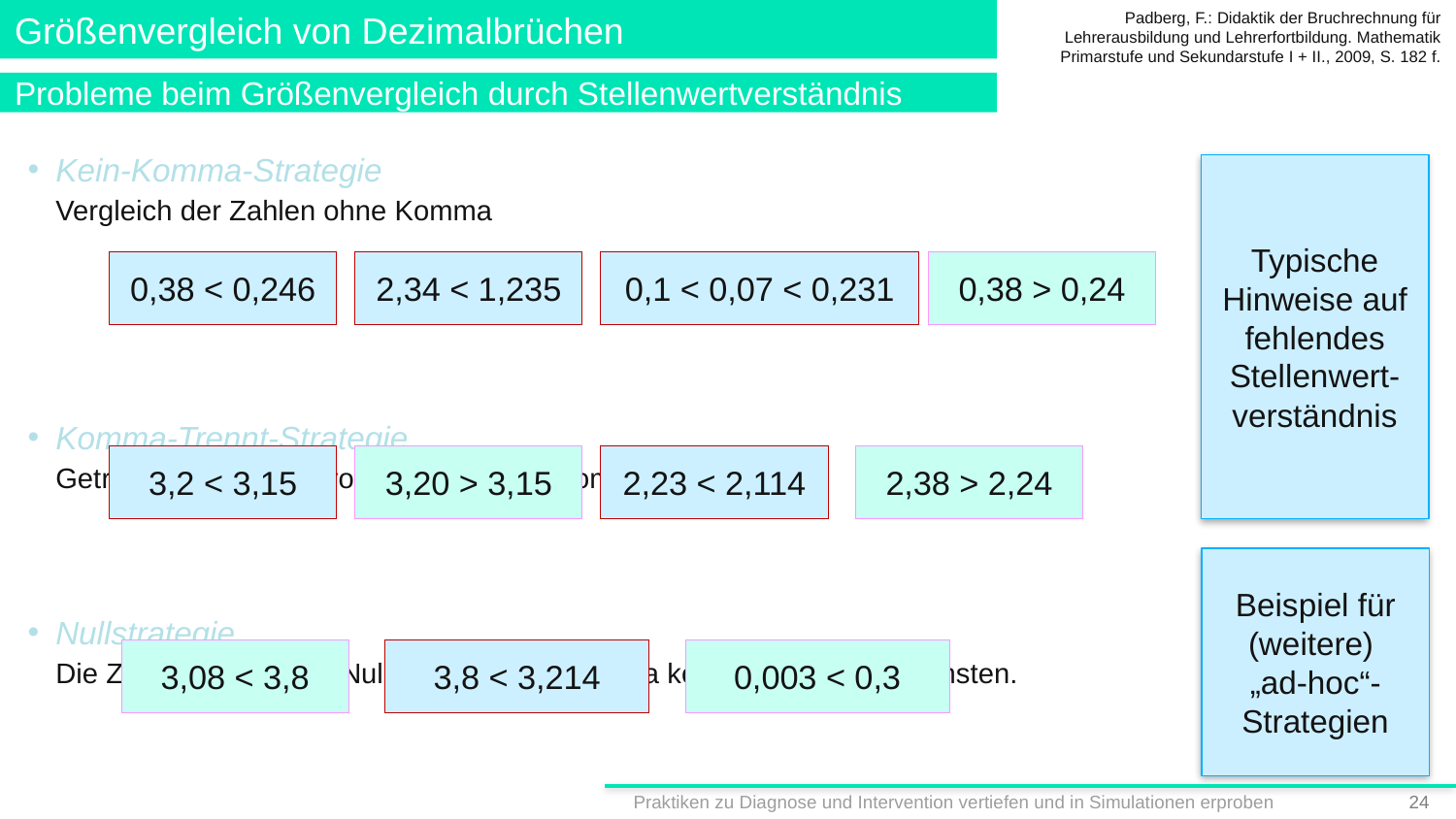

# Größenvergleich von Dezimalbrüchen
Padberg, F.: Didaktik der Bruchrechnung für Lehrerausbildung und Lehrerfortbildung. Mathematik Primarstufe und Sekundarstufe I + II., 2009, S. 182 f.

Probleme beim Größenvergleich durch Stellenwertverständnis
Kein-Komma-Strategie
Vergleich der Zahlen ohne Komma

Komma-Trennt-Strategie
Getrennter Vergleich von Vor- und Nachkommaanteil

Nullstrategie
Die Zahlen, bei denen Nullen nach dem Komma kommen, sind die kleinsten.
Typische Hinweise auf fehlendes Stellenwert-verständnis
0,38 < 0,246
2,34 < 1,235
0,1 < 0,07 < 0,231
0,38 > 0,24
3,2 < 3,15
3,20 > 3,15
2,23 < 2,114
2,38 > 2,24
Beispiel für (weitere)
„ad-hoc“-Strategien
3,08 < 3,8
3,8 < 3,214
0,003 < 0,3
Praktiken zu Diagnose und Intervention vertiefen und in Simulationen erproben
24